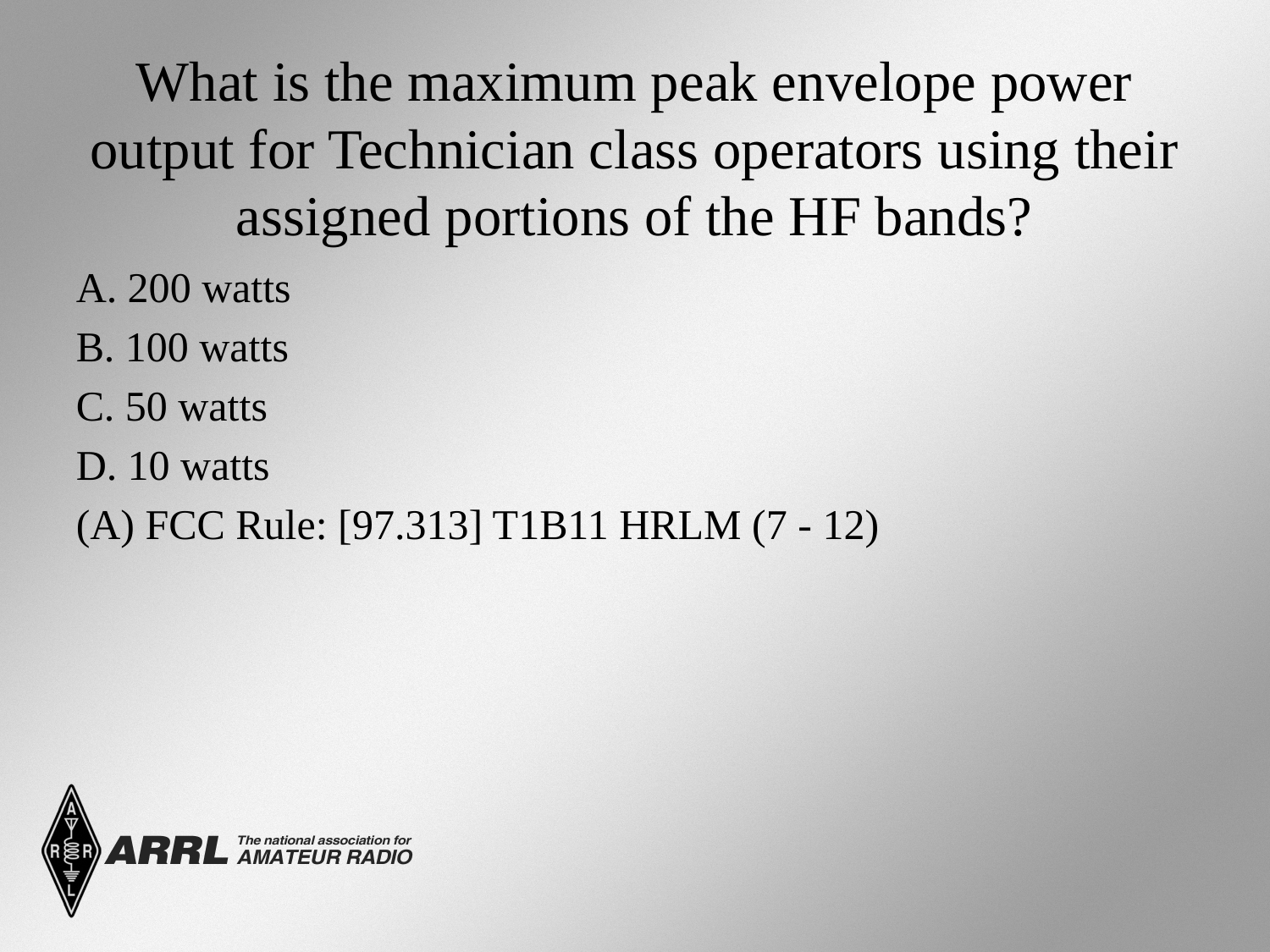

# What is the maximum peak envelope power output for Technician class operators using their assigned portions of the HF bands?
A. 200 watts
B. 100 watts
C. 50 watts
D. 10 watts
(A) FCC Rule: [97.313] T1B11 HRLM (7 - 12)